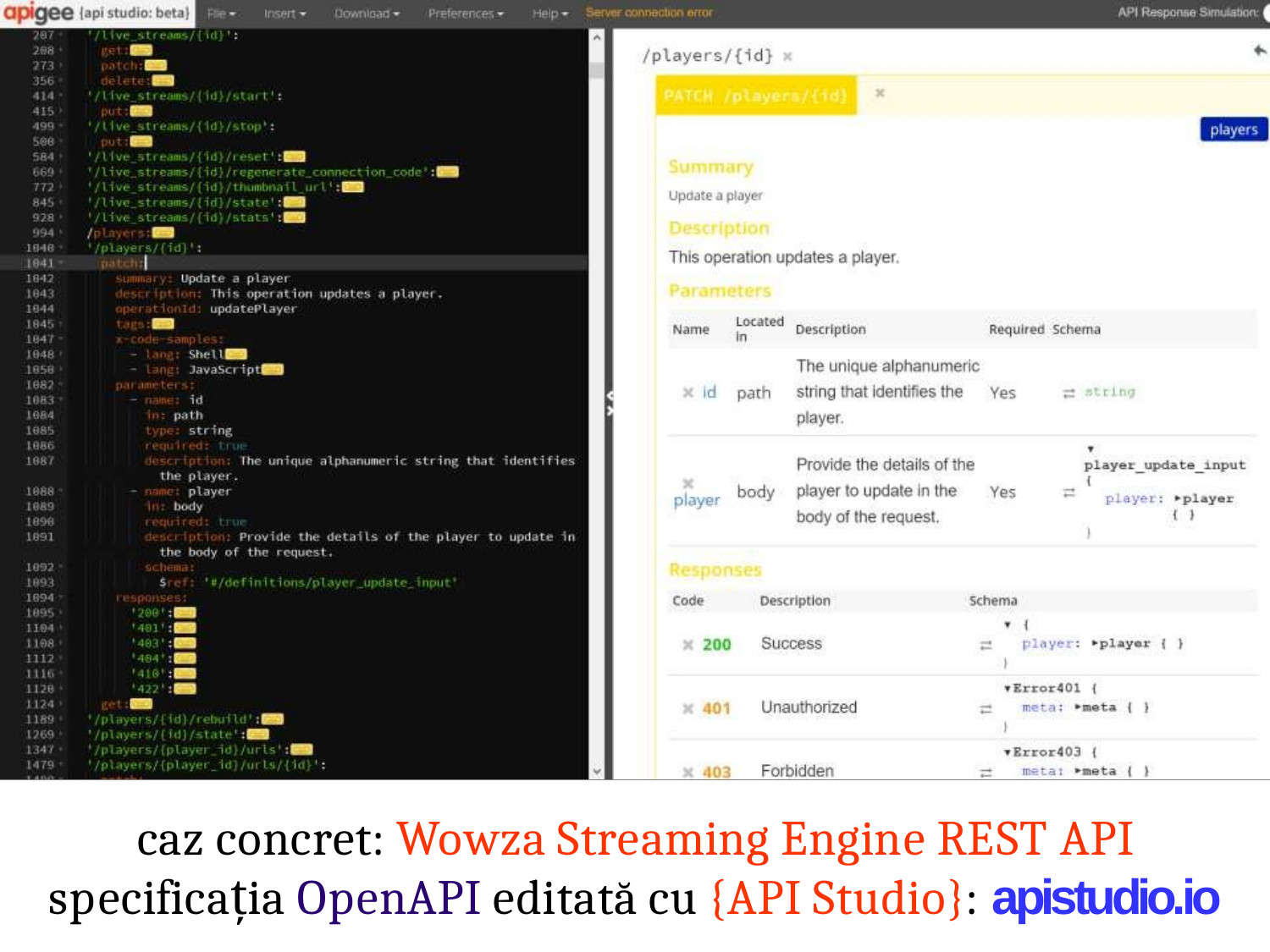

caz concret: Wowza Streaming Engine REST API
specificația OpenAPI editată cu {API Studio}: apistudio.io